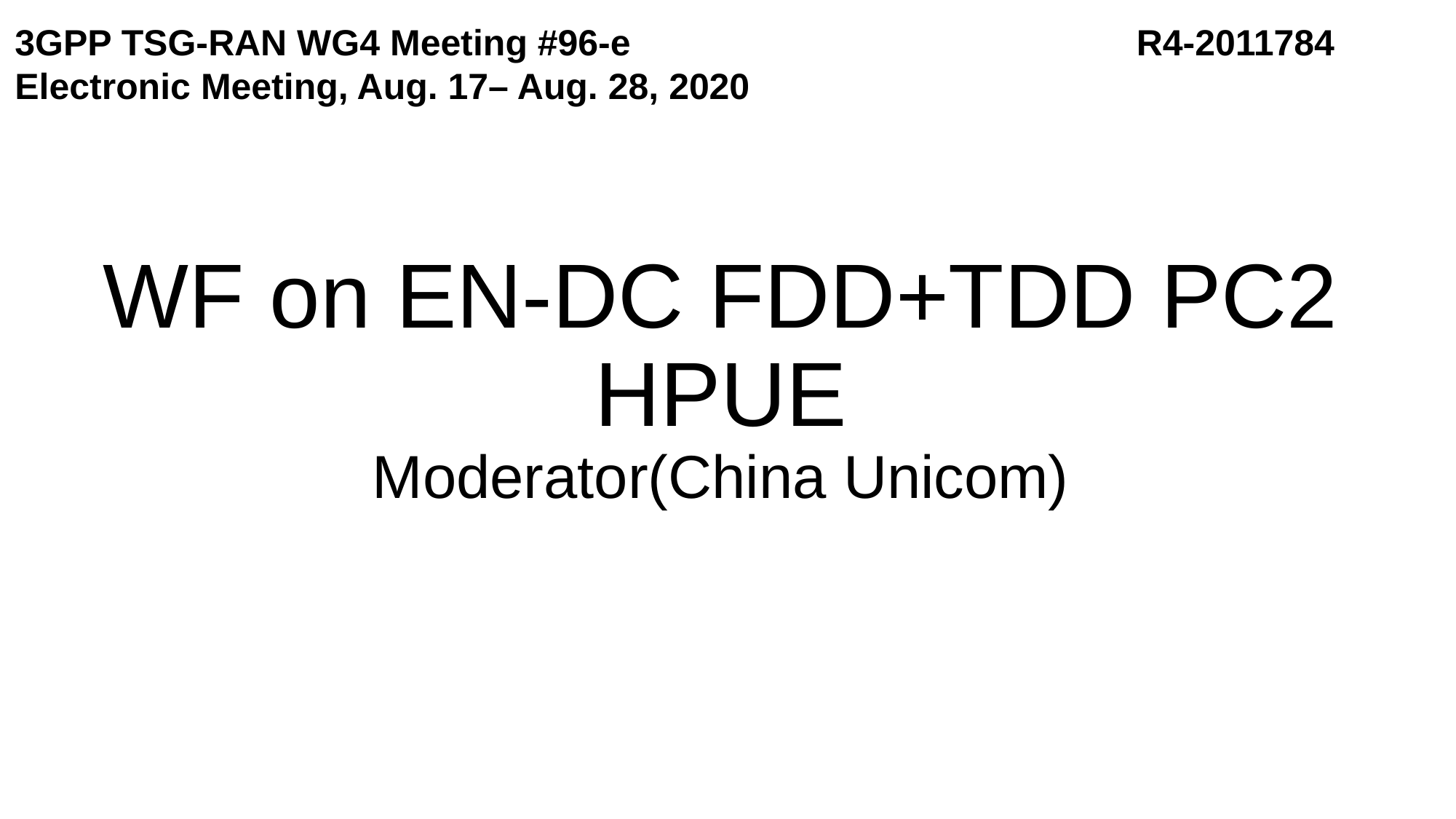

3GPP TSG-RAN WG4 Meeting #96-e	                                              R4-2011784
Electronic Meeting, Aug. 17– Aug. 28, 2020
# WF on EN-DC FDD+TDD PC2 HPUE Moderator(China Unicom)